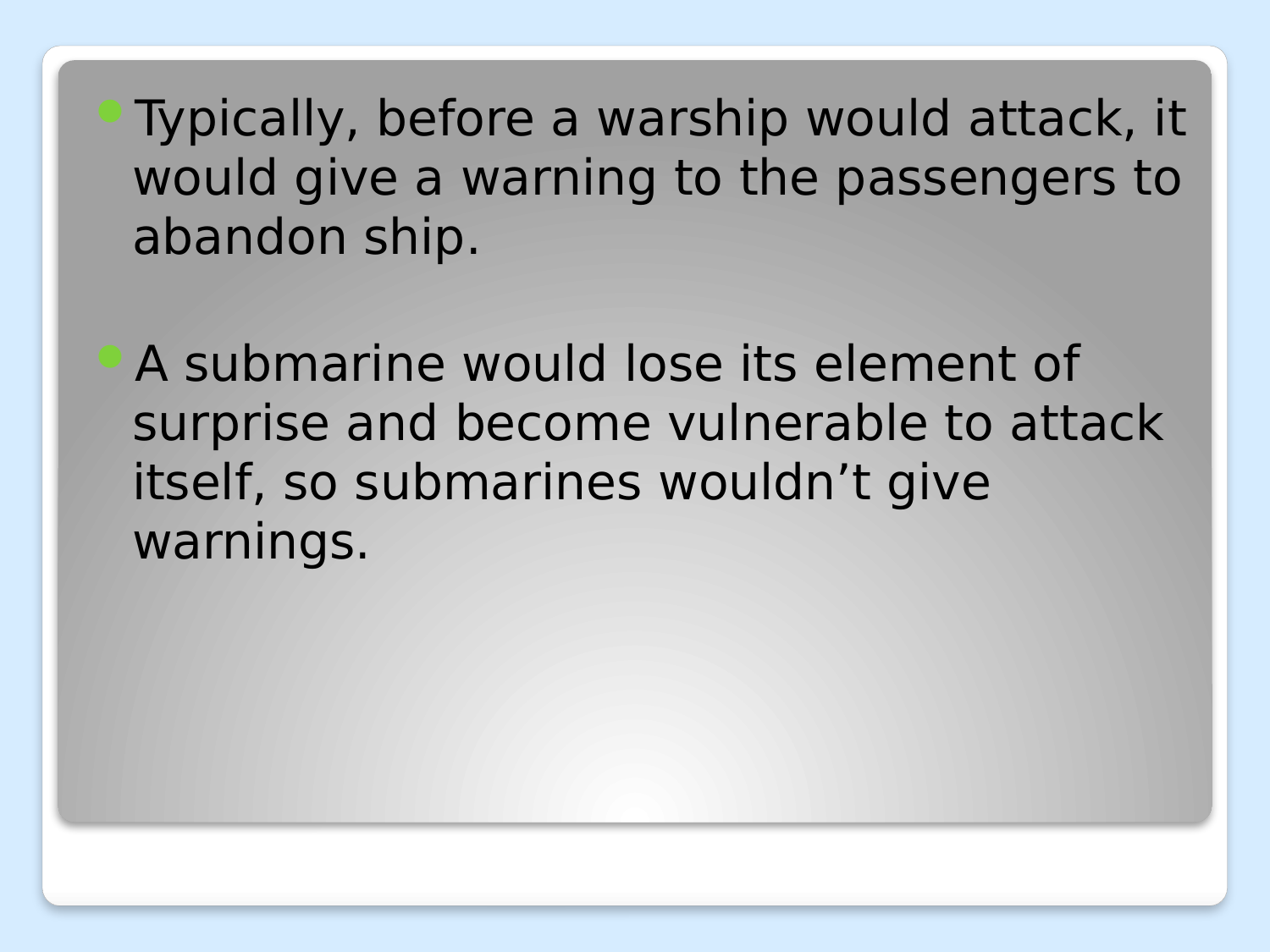

Typically, before a warship would attack, it would give a warning to the passengers to abandon ship.

A submarine would lose its element of surprise and become vulnerable to attack itself, so submarines wouldn’t give warnings.
#